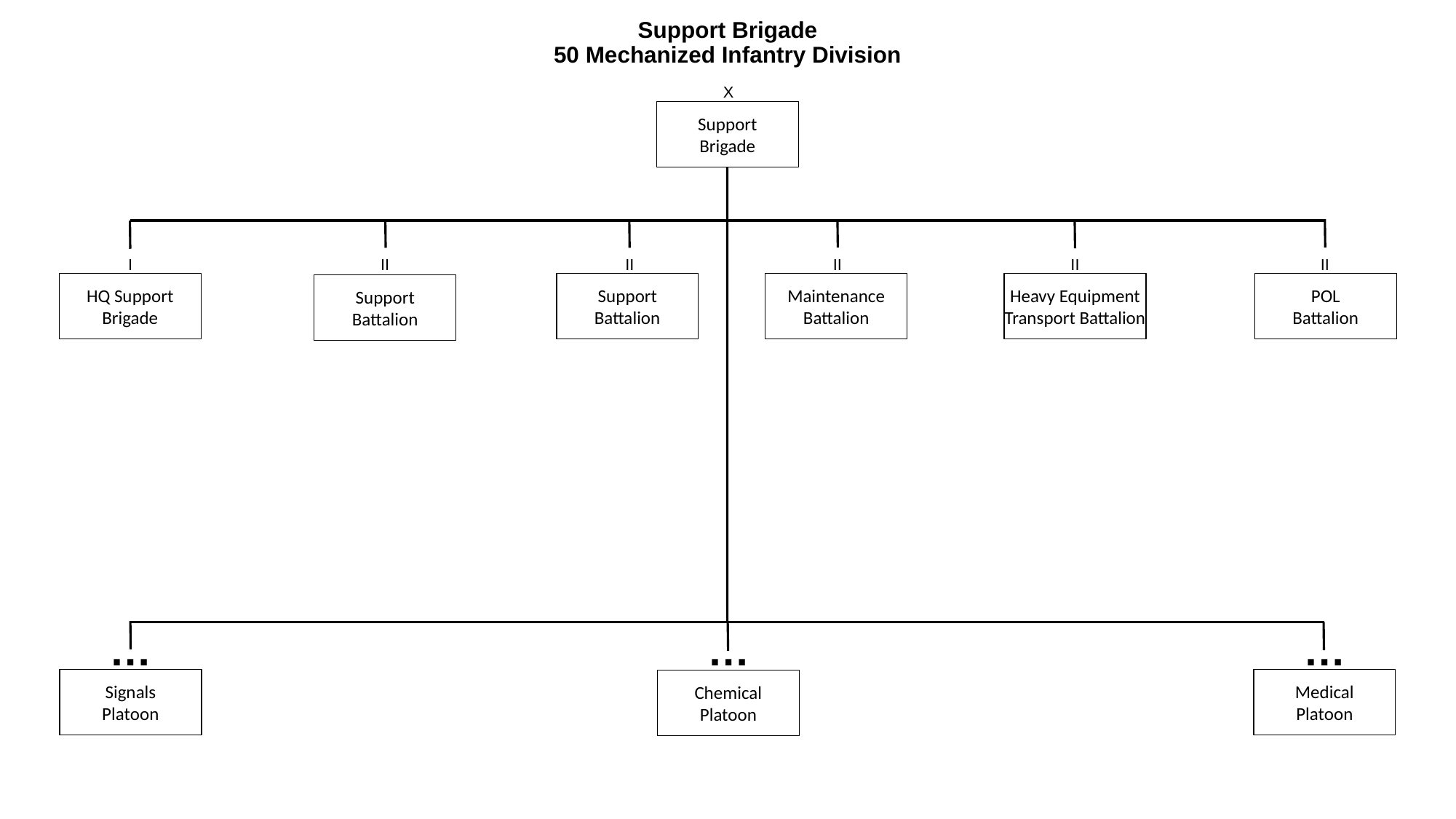

# Support Brigade 50 Mechanized Infantry Division
X
Support
Brigade
I
II
II
II
II
II
HQ Support
Brigade
Support
Battalion
Maintenance
Battalion
Heavy Equipment Transport Battalion
POL
Battalion
Support
Battalion
…
…
…
Signals
Platoon
Medical
Platoon
Chemical
Platoon